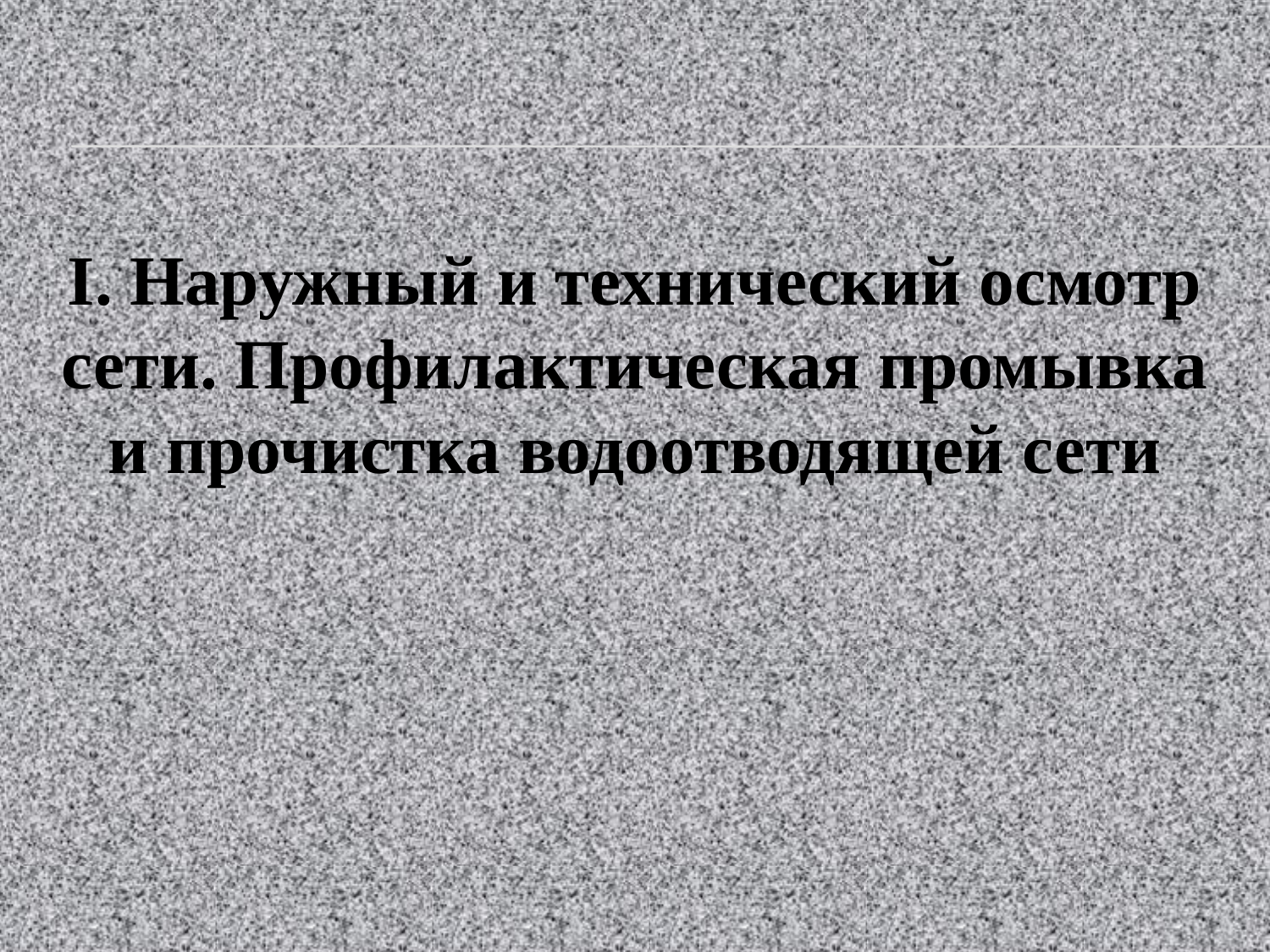

# I. Наружный и технический осмотр сети. Профилактическая промывка и прочистка водоотводящей сети